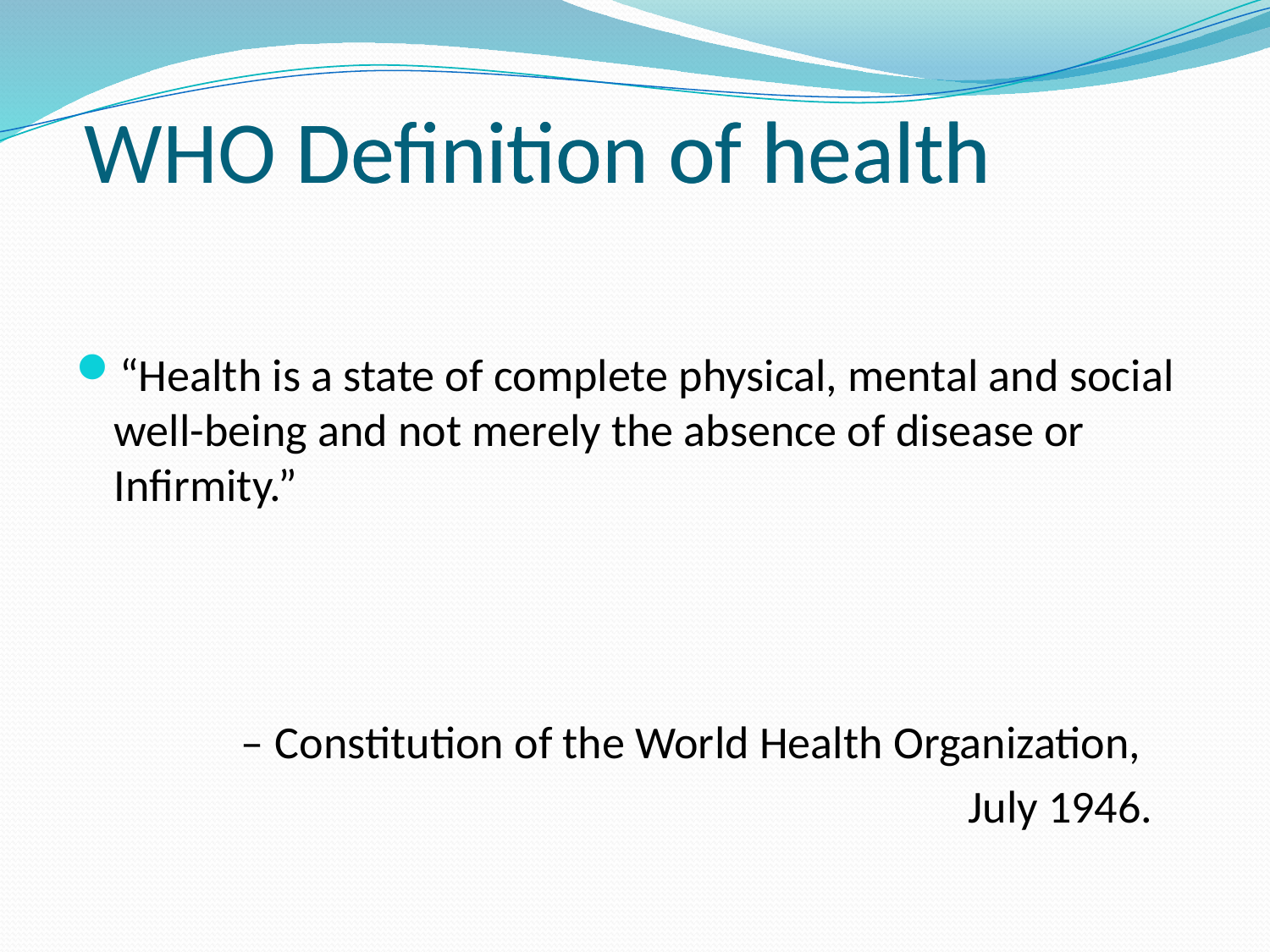

WHO Definition of health
# Definition of health

“Health is a state of complete physical, mental and social well-being and not merely the absence of disease or Infirmity.”

                – Constitution of the World Health Organization,
                                                                                      July 1946.